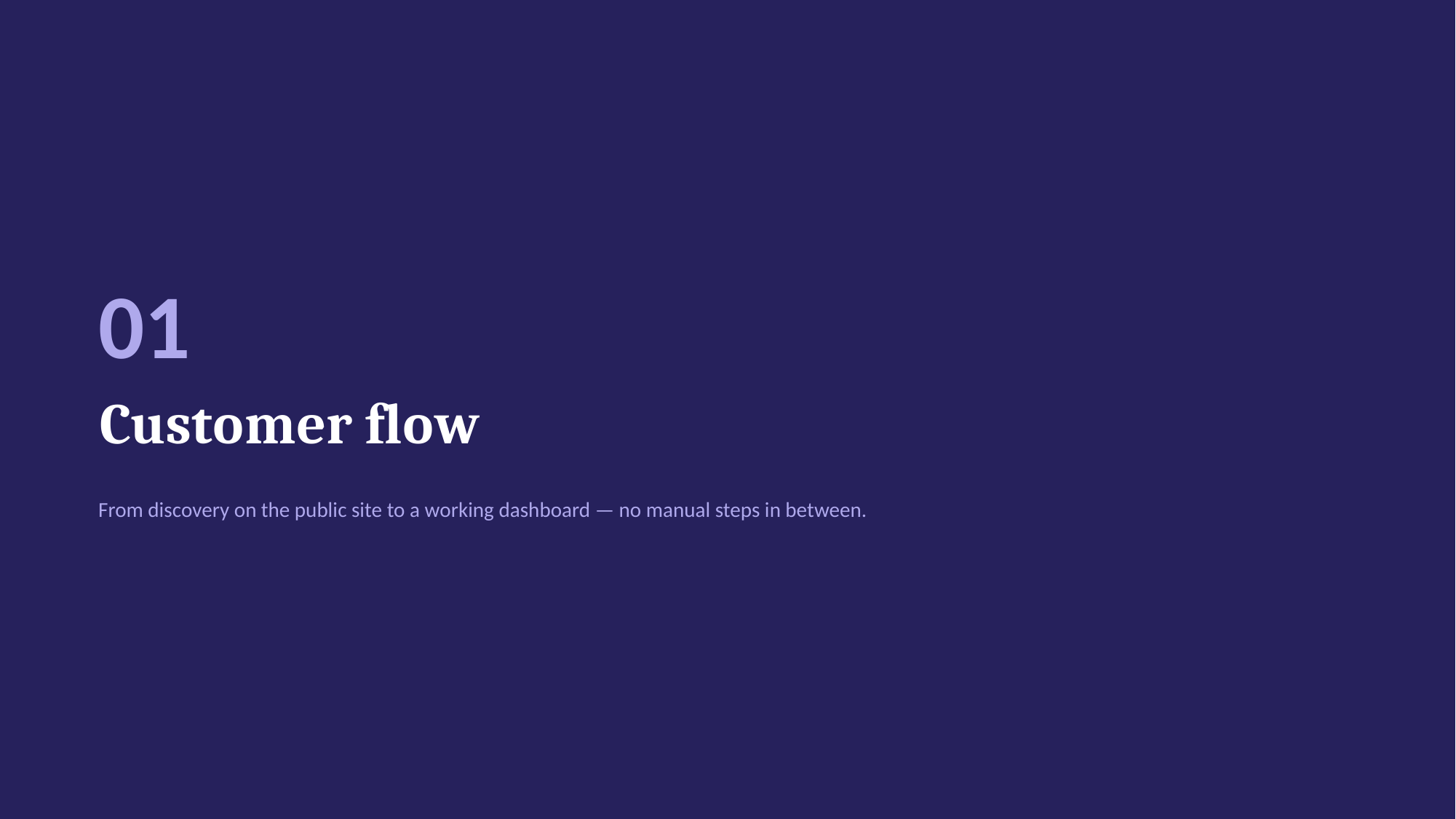

01
Customer flow
From discovery on the public site to a working dashboard — no manual steps in between.